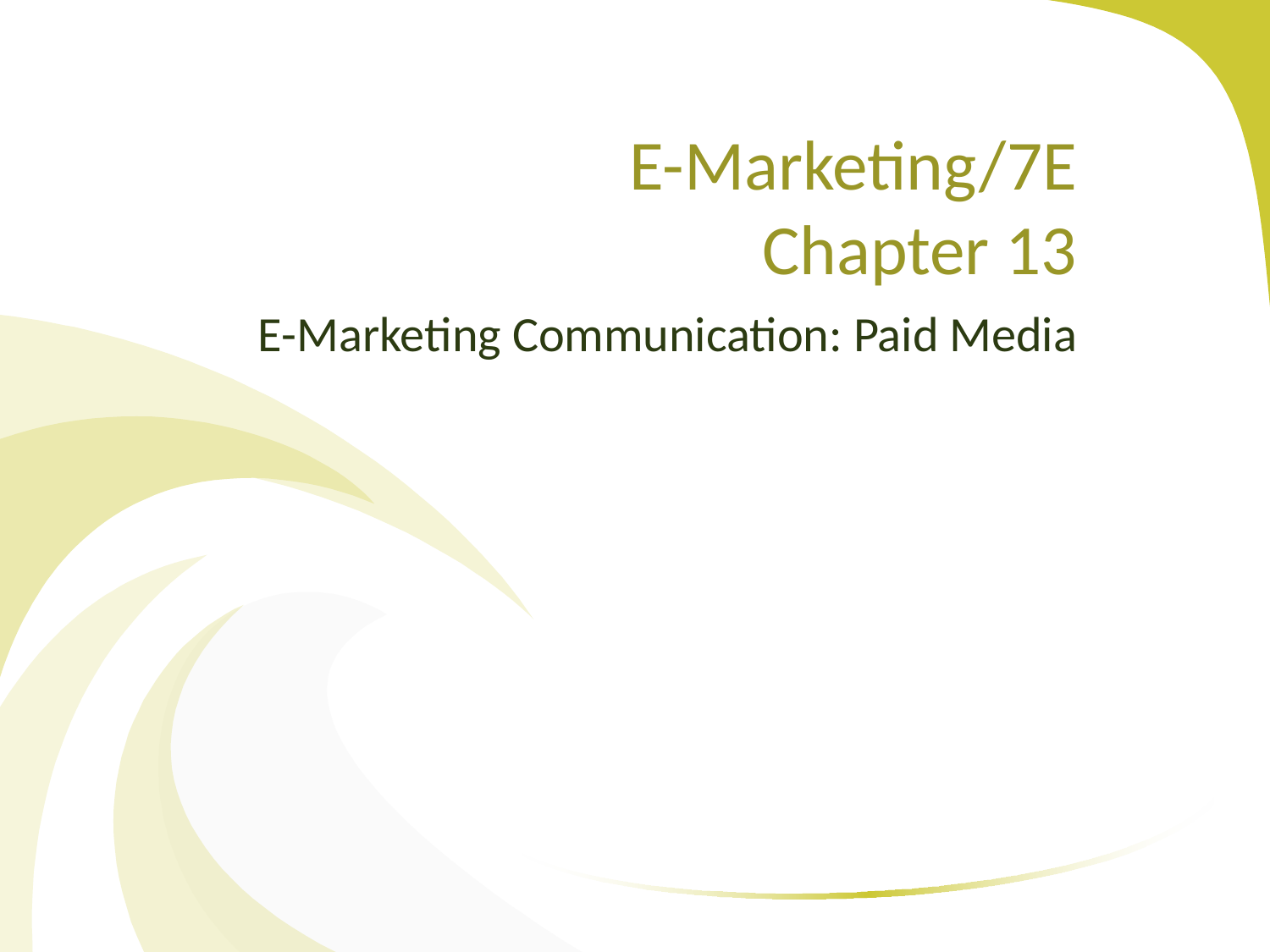

# E-Marketing/7E Chapter 13
E-Marketing Communication: Paid Media